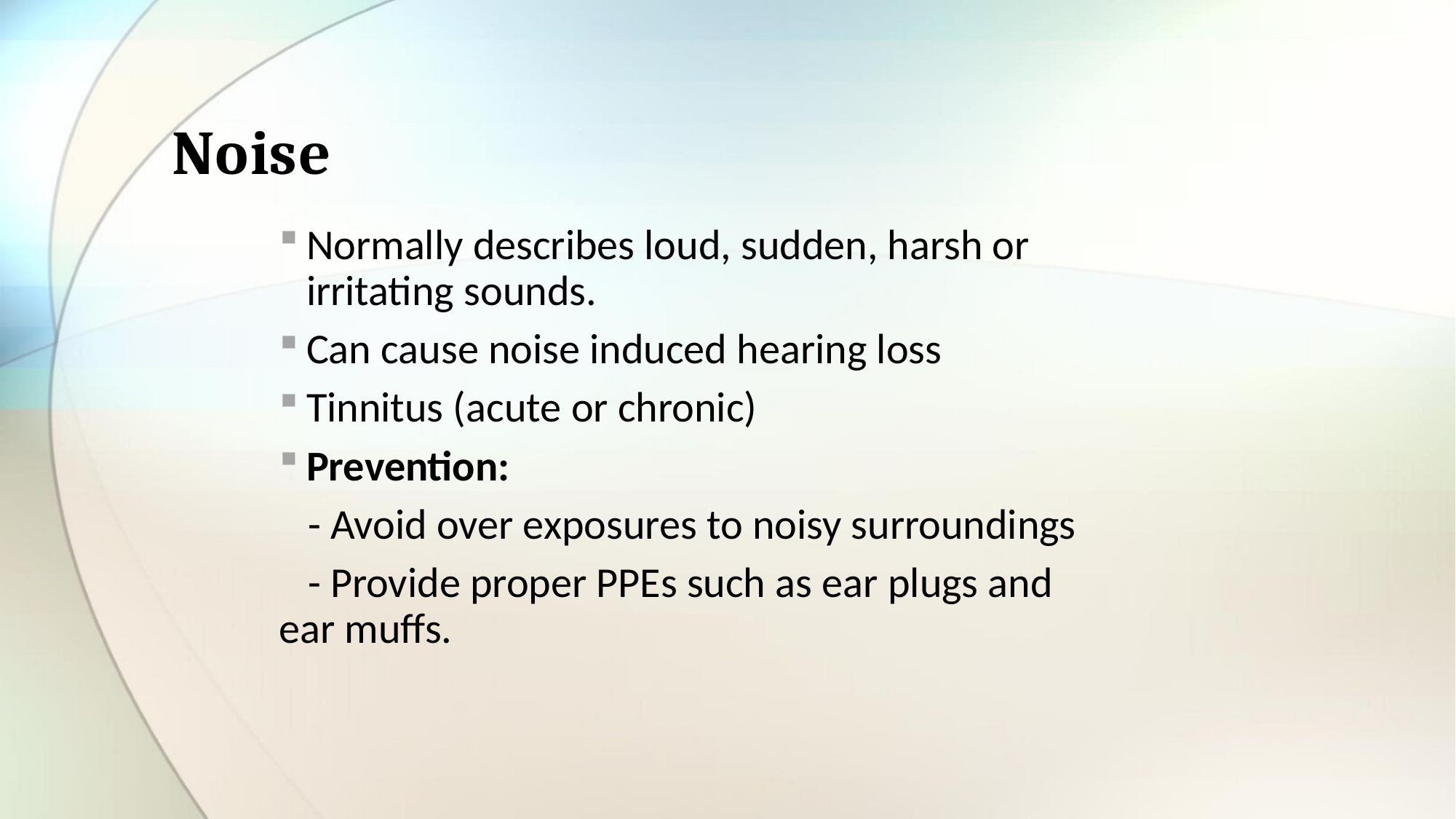

# Noise
Normally describes loud, sudden, harsh or irritating sounds.
Can cause noise induced hearing loss
Tinnitus (acute or chronic)
Prevention:
   - Avoid over exposures to noisy surroundings
   - Provide proper PPEs such as ear plugs and ear muffs.